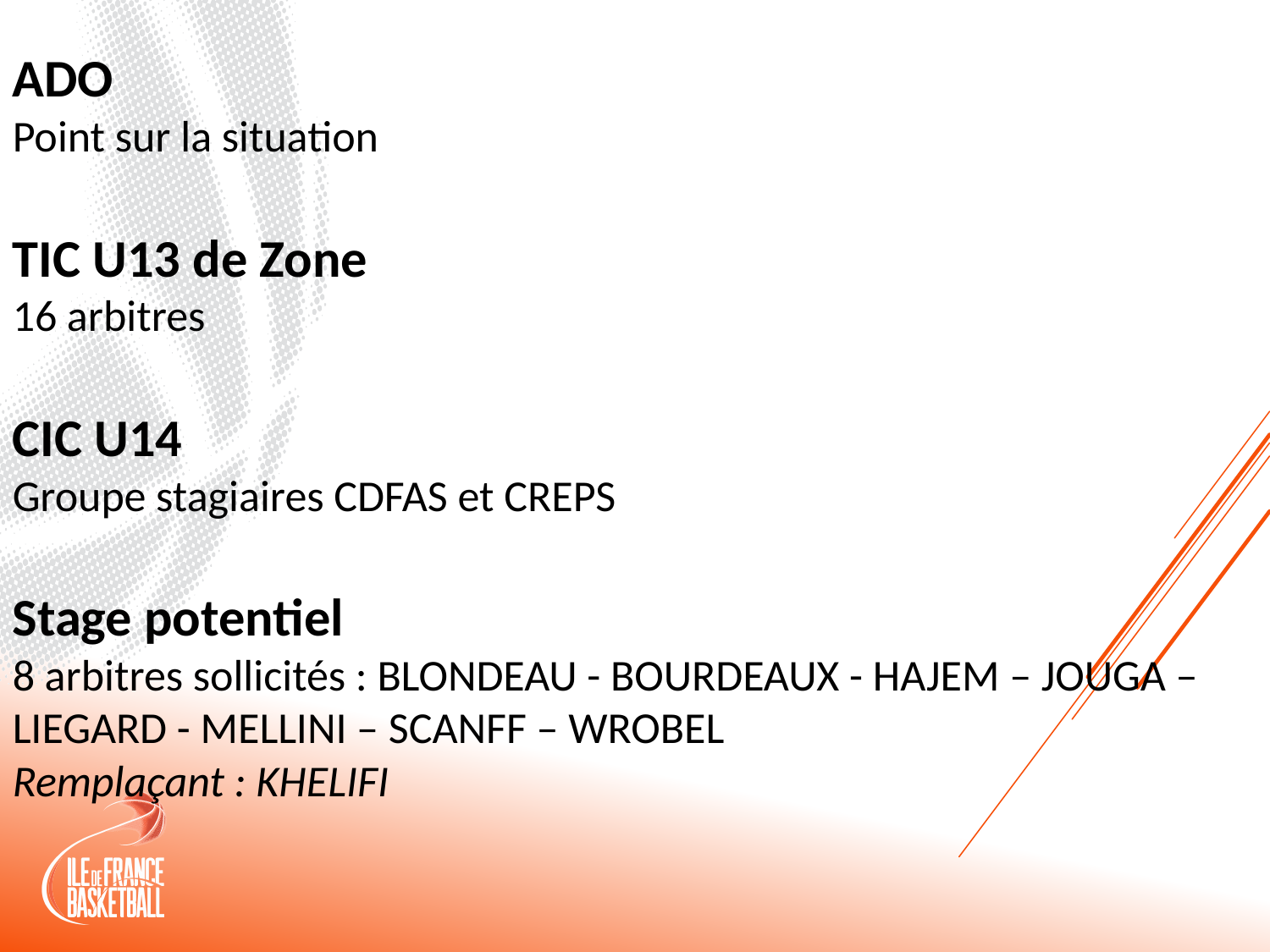

ADO
Point sur la situation

TIC U13 de Zone
16 arbitres

CIC U14
Groupe stagiaires CDFAS et CREPS

Stage potentiel
8 arbitres sollicités : BLONDEAU - BOURDEAUX - HAJEM – JOUGA – LIEGARD - MELLINI – SCANFF – WROBEL
Remplaçant : KHELIFI